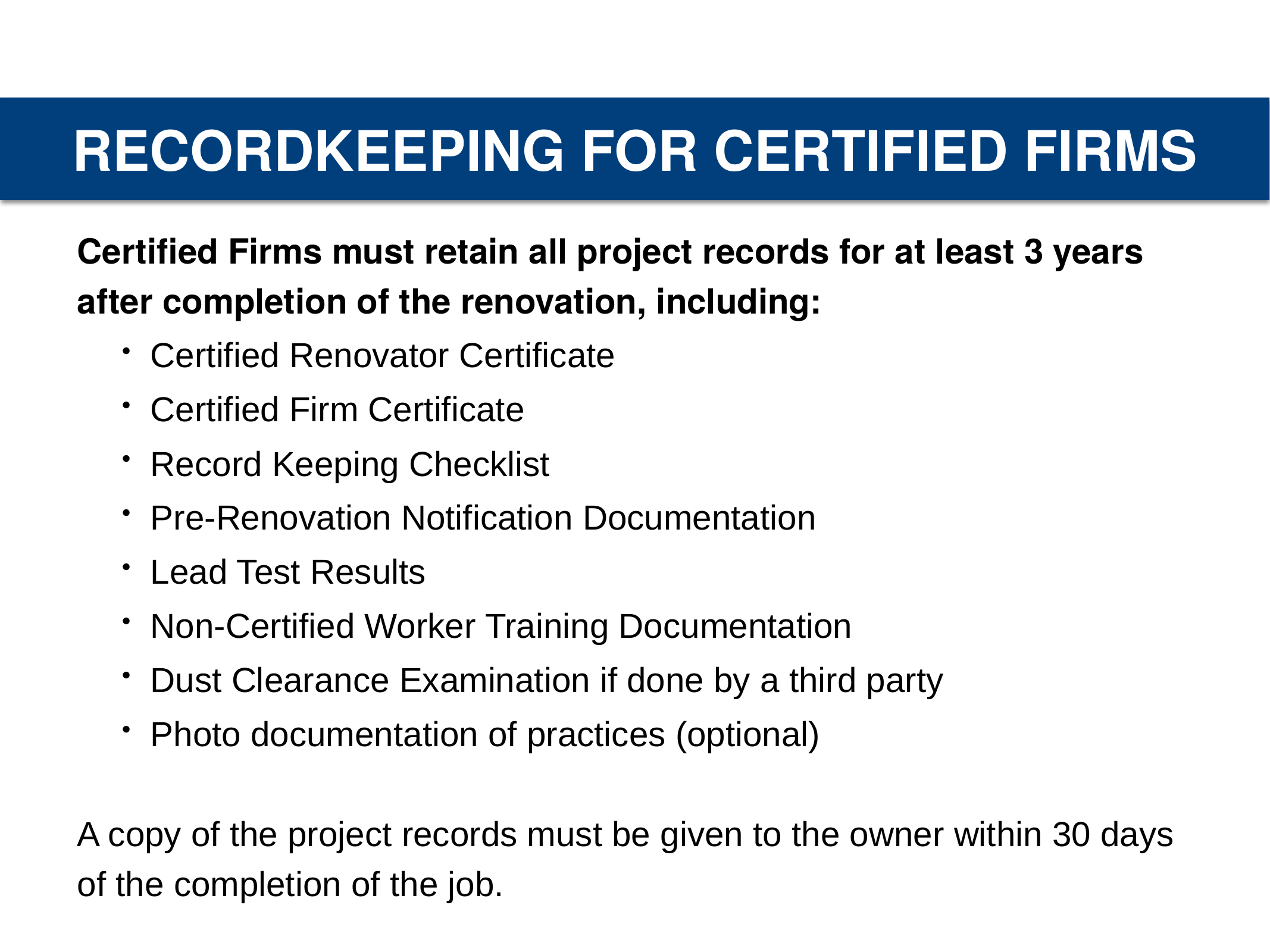

RECORDKEEPING FOR CERTIFIED FIRMS
Certified Firms must retain all project records for at least 3 years after completion of the renovation, including:
Certified Renovator Certificate
Certified Firm Certificate
Record Keeping Checklist
Pre-Renovation Notification Documentation
Lead Test Results
Non-Certified Worker Training Documentation
Dust Clearance Examination if done by a third party
Photo documentation of practices (optional)

A copy of the project records must be given to the owner within 30 days of the completion of the job.